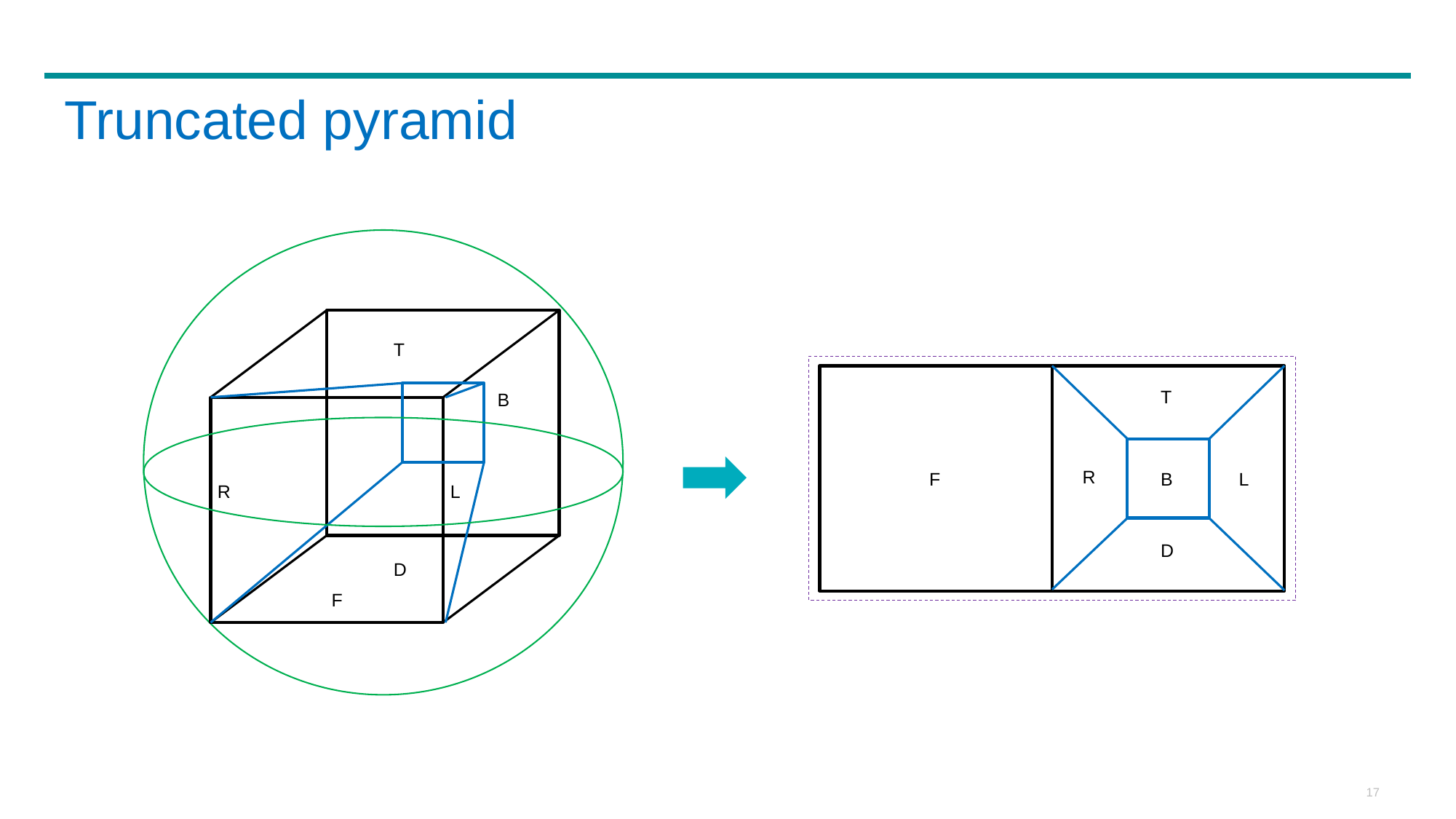

Truncated pyramid

T
B

R
L
D
F

T

R
F
B
L
D